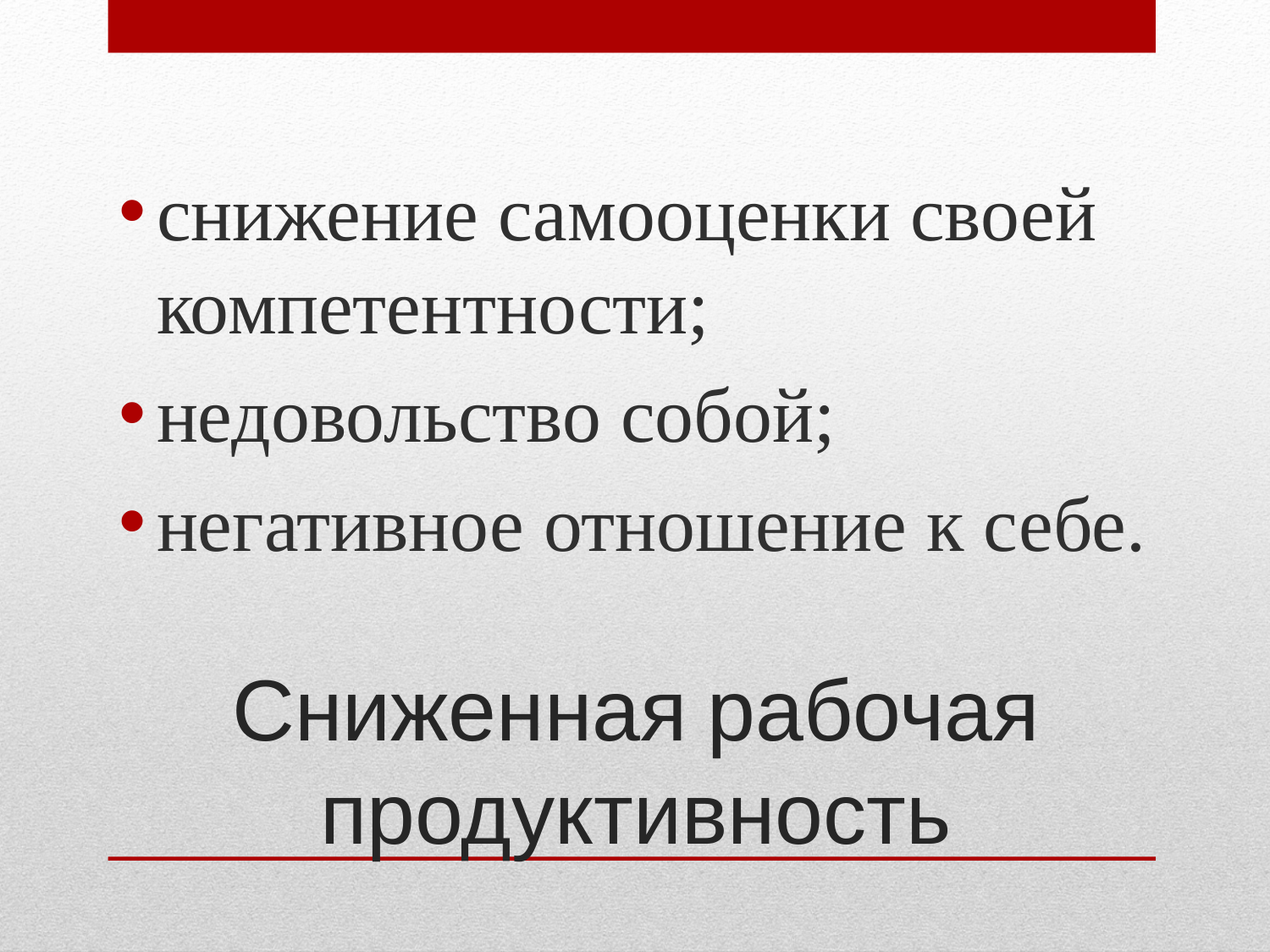

снижение самооценки своей компетентности;
недовольство собой;
негативное отношение к себе.
# Сниженная рабочая продуктивность